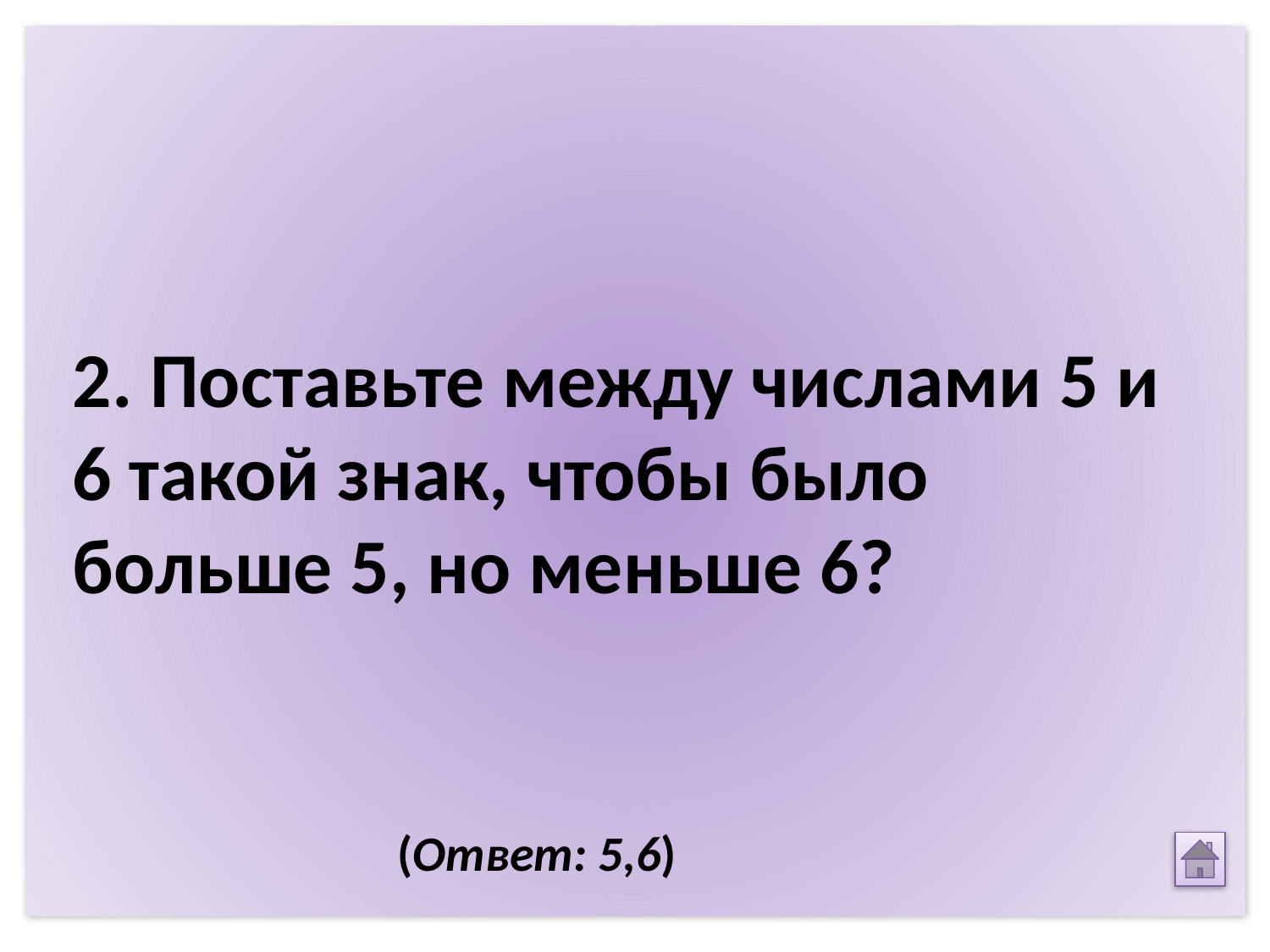

2. Поставьте между числами 5 и 6 такой знак, чтобы было больше 5, но меньше 6?
(Ответ: 5,6)